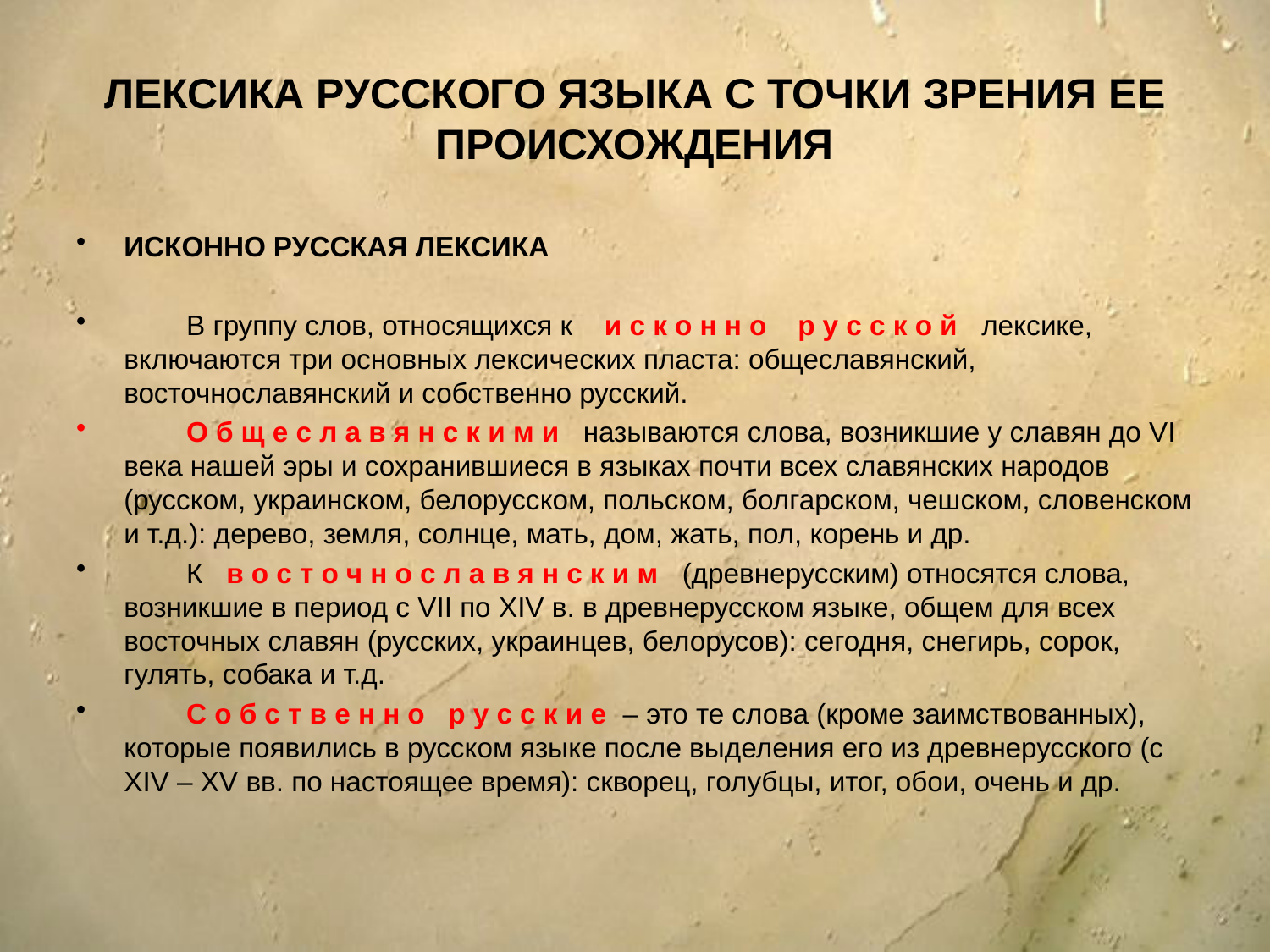

# ЛЕКСИКА РУССКОГО ЯЗЫКА С ТОЧКИ ЗРЕНИЯ ЕЕ ПРОИСХОЖДЕНИЯ
ИСКОННО РУССКАЯ ЛЕКСИКА

        В группу слов, относящихся к    и с к о н н о    р у с с к о й   лексике, включаются три основных лексических пласта: общеславянский, восточнославянский и собственно русский.
        О б щ е с л а в я н с к и м и   называются слова, возникшие у славян до VI века нашей эры и сохранившиеся в языках почти всех славянских народов (русском, украинском, белорусском, польском, болгарском, чешском, словенском и т.д.): дерево, земля, солнце, мать, дом, жать, пол, корень и др.
        К   в о с т о ч н о с л а в я н с к и м   (древнерусским) относятся слова, возникшие в период с VII по XIV в. в древнерусском языке, общем для всех восточных славян (русских, украинцев, белорусов): сегодня, снегирь, сорок, гулять, собака и т.д.
        С о б с т в е н н о   р у с с к и е  – это те слова (кроме заимствованных), которые появились в русском языке после выделения его из древнерусского (с XIV – XV вв. по настоящее время): скворец, голубцы, итог, обои, очень и др.